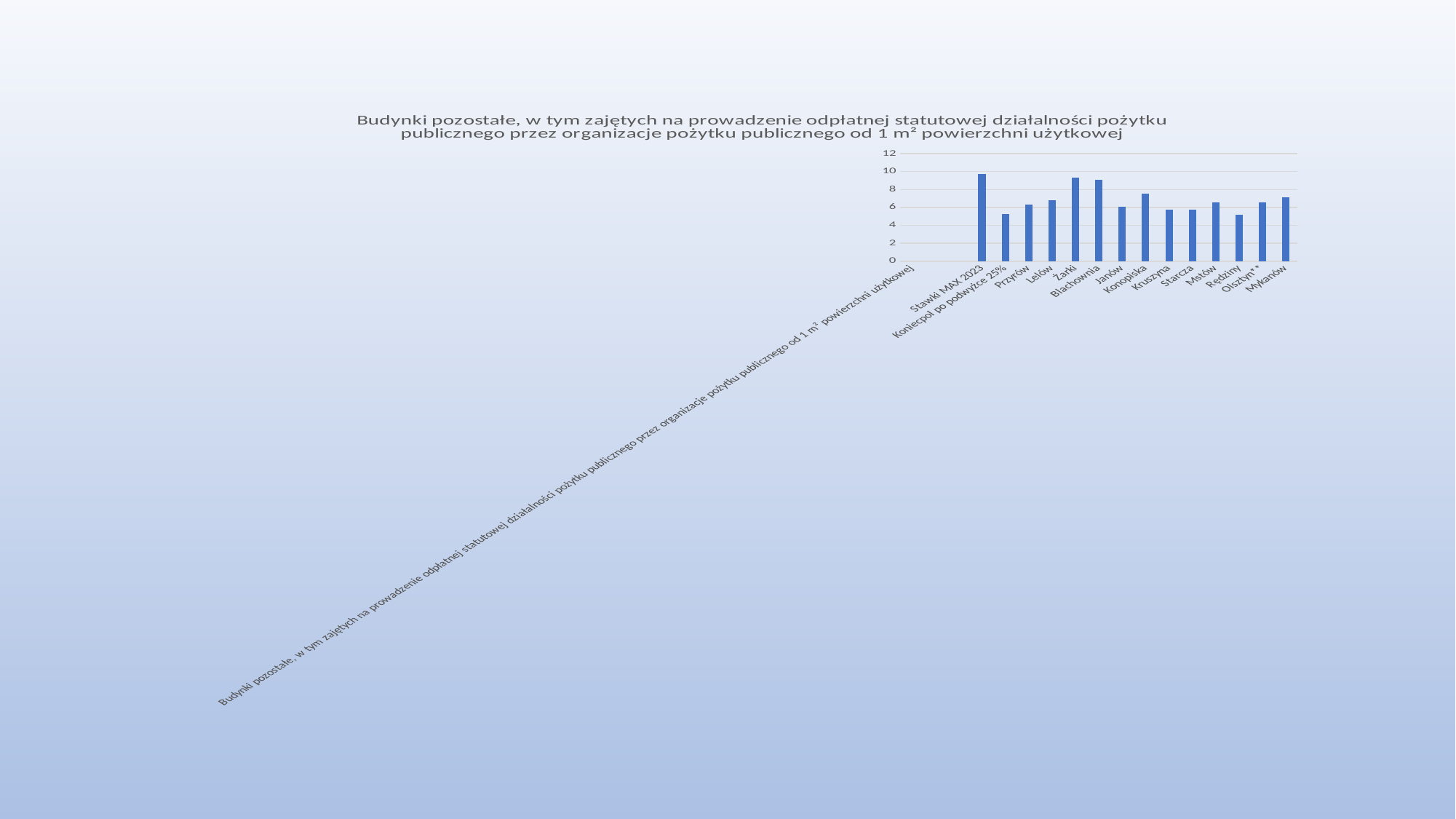

### Chart: Budynki pozostałe, w tym zajętych na prowadzenie odpłatnej statutowej działalności pożytku publicznego przez organizacje pożytku publicznego od 1 m² powierzchni użytkowej

| Category |  |
|---|---|
| Budynki pozostałe, w tym zajętych na prowadzenie odpłatnej statutowej działalności pożytku publicznego przez organizacje pożytku publicznego od 1 m² powierzchni użytkowej | None |
|  | None |
|  | None |
| Stawki MAX 2023 | 9.71 |
| Koniecpol po podwyżce 25% | 5.3 |
| Przyrów | 6.281000000000001 |
| Lelów | 6.8 |
| Żarki | 9.34 |
| Blachownia | 9.064000000000002 |
| Janów | 6.060600000000001 |
| Konopiska | 7.5145 |
| Kruszyna | 5.7456000000000005 |
| Starcza | 5.7456000000000005 |
| Mstów | 6.6000000000000005 |
| Rędziny | 5.152 |
| Olsztyn** | 6.55 |
| Mykanów | 7.168000000000001 |